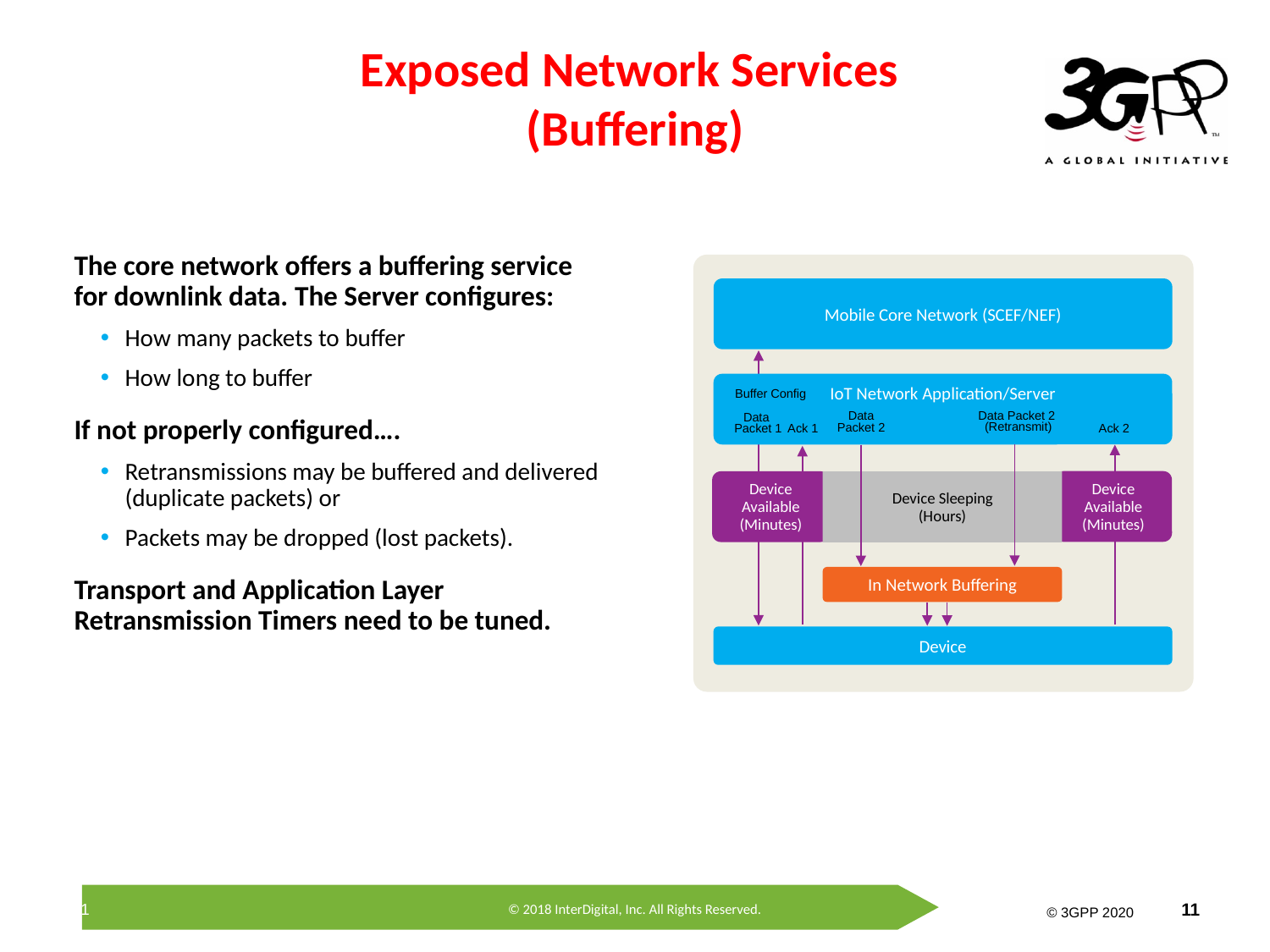

# Exposed Network Services (Buffering)
The core network offers a buffering service for downlink data. The Server configures:
How many packets to buffer
How long to buffer
If not properly configured….
Retransmissions may be buffered and delivered (duplicate packets) or
Packets may be dropped (lost packets).
Transport and Application Layer Retransmission Timers need to be tuned.

Mobile Core Network (SCEF/NEF)
IoT Network Application/Server
Buffer Config
Data Packet 2
(Retransmit)
Data
Packet 2
Data
Packet 1
Ack 2
Ack 1
Device Available
(Minutes)
Device Available
(Minutes)
Device Sleeping
(Hours)
In Network Buffering
Device
11
© 2018 InterDigital, Inc. All Rights Reserved.